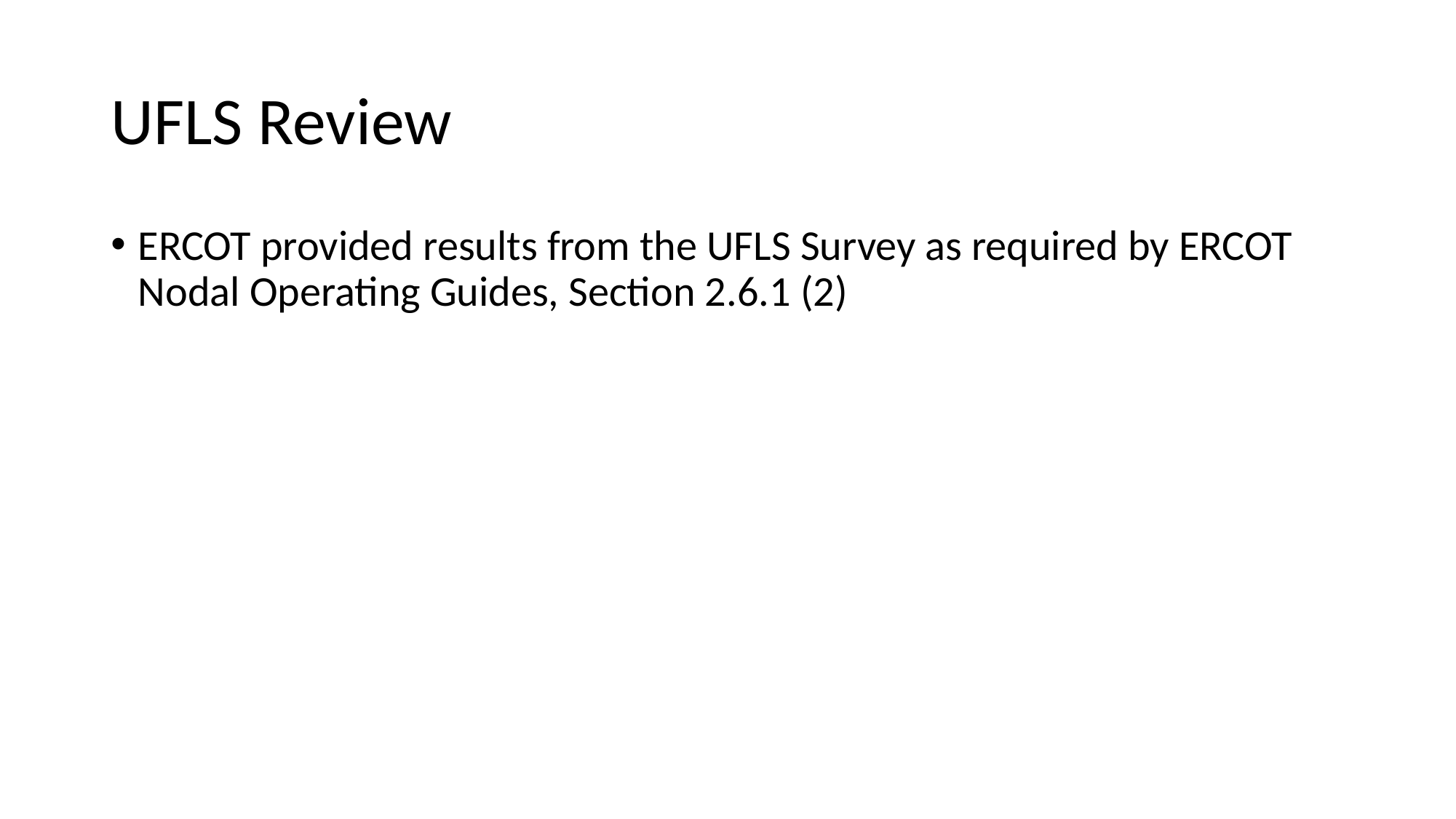

# UFLS Review
ERCOT provided results from the UFLS Survey as required by ERCOT Nodal Operating Guides, Section 2.6.1 (2)